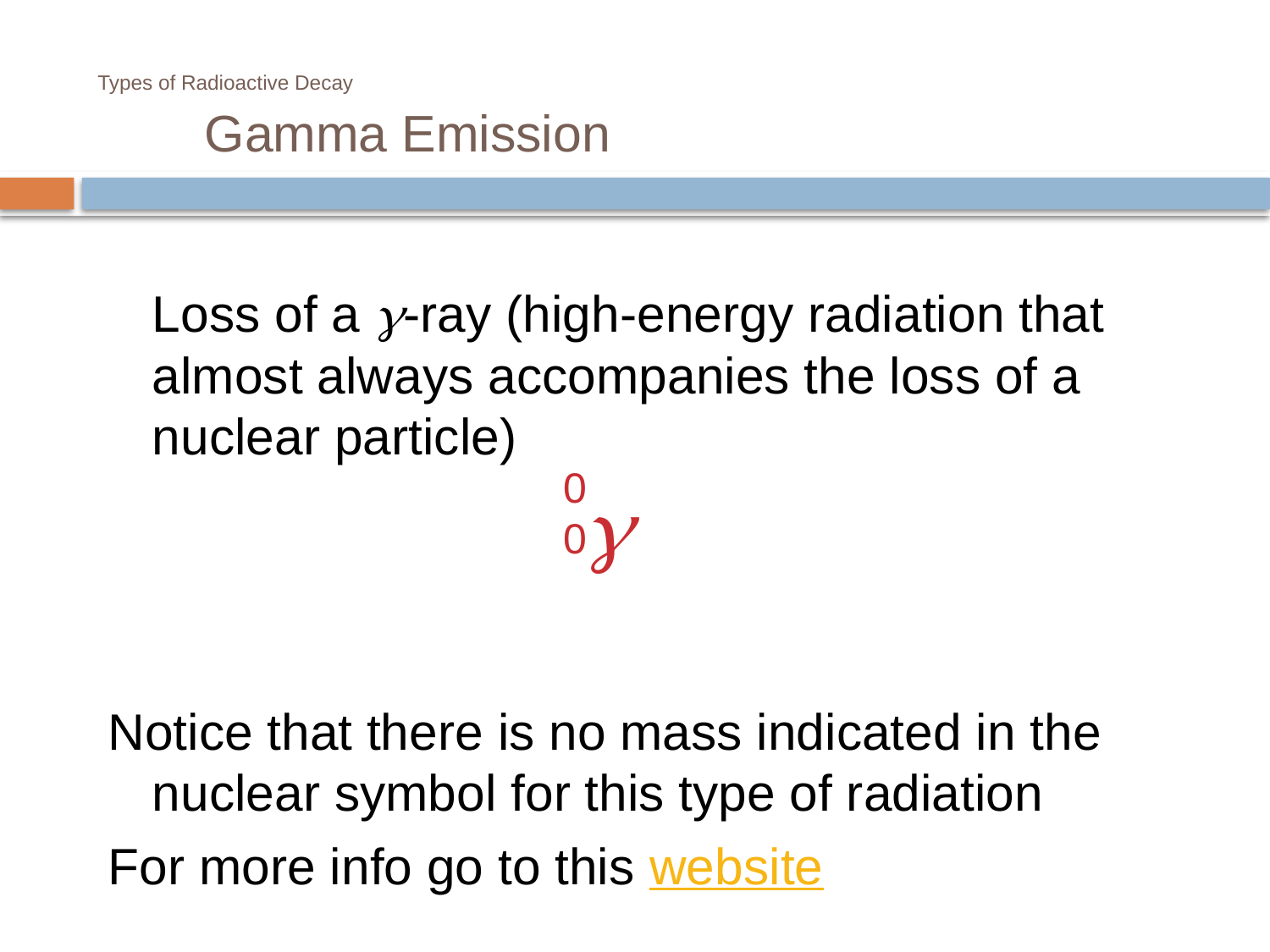

# Types of Radioactive Decay Gamma Emission
	Loss of a γ-ray (high-energy radiation that almost always accompanies the loss of a nuclear particle)

Notice that there is no mass indicated in the nuclear symbol for this type of radiation
For more info go to this website
0
0
γ